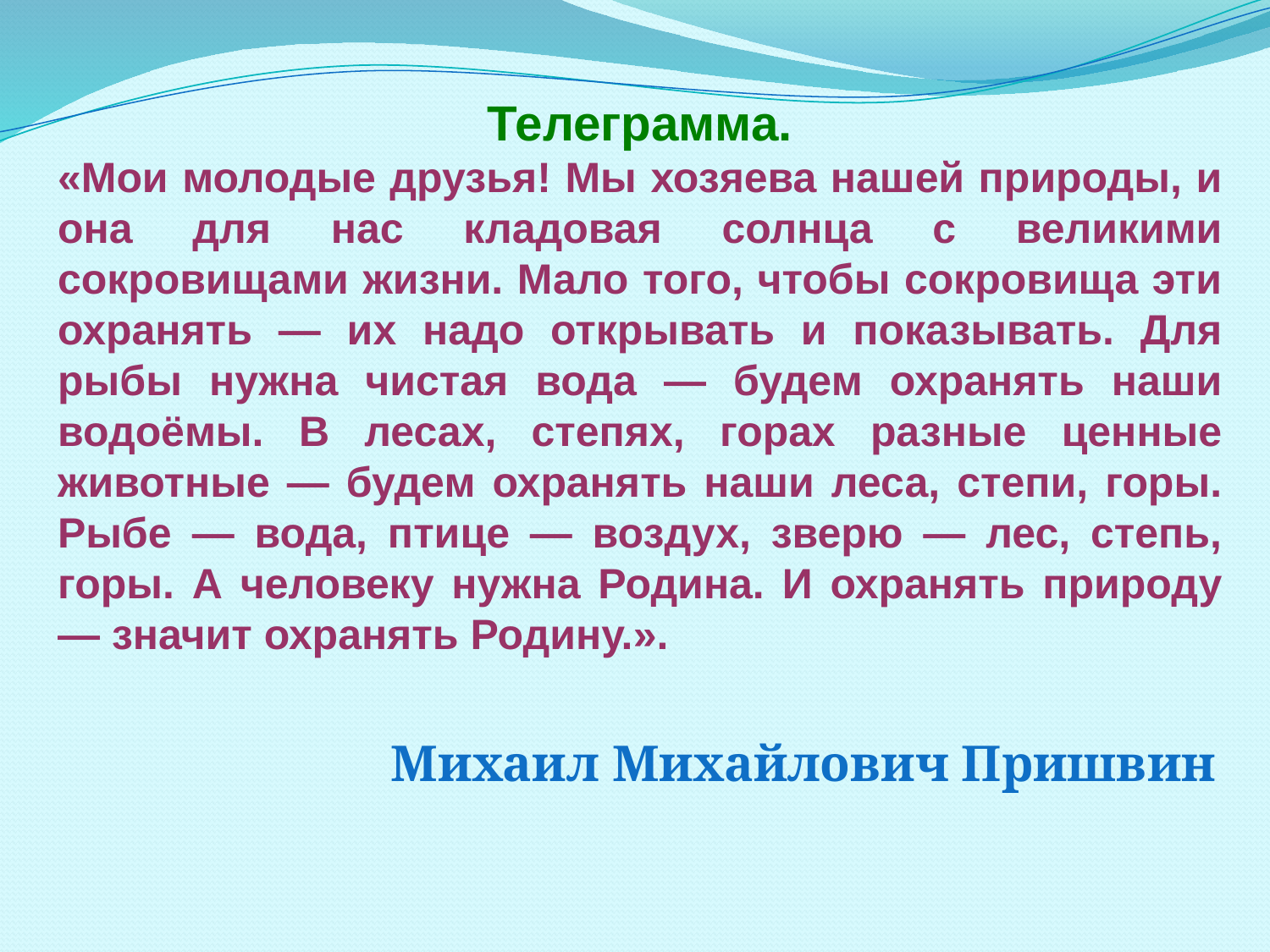

Телеграмма.
«Мои молодые друзья! Мы хозяева нашей природы, и она для нас кладовая солнца с великими сокровищами жизни. Мало того, чтобы сокровища эти охранять — их надо открывать и показывать. Для рыбы нужна чистая вода — будем охранять наши водоёмы. В лесах, степях, горах разные ценные животные — будем охранять наши леса, степи, горы. Рыбе — вода, птице — воздух, зверю — лес, степь, горы. А человеку нужна Родина. И охранять природу — значит охранять Родину.».
Михаил Михайлович Пришвин